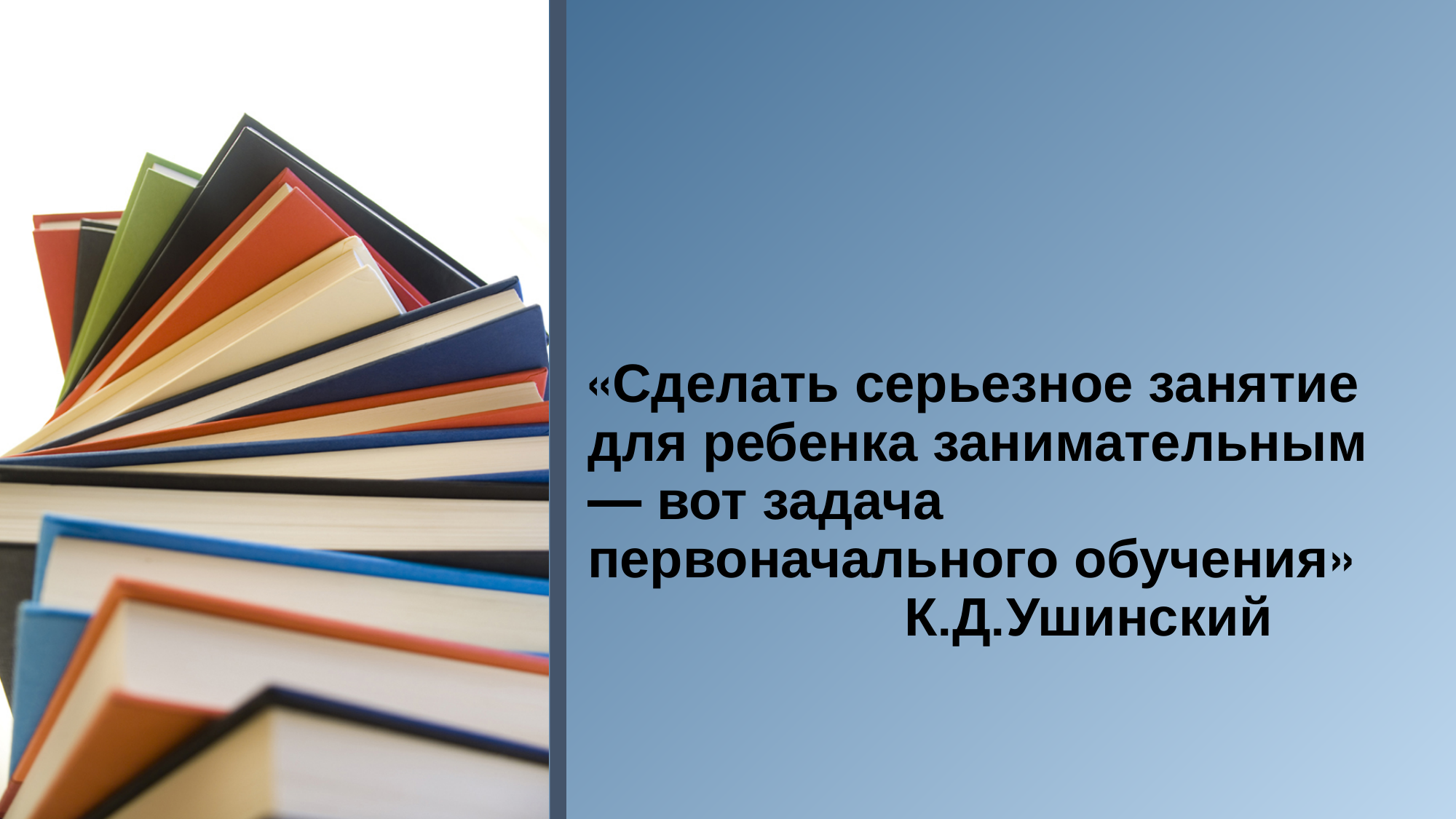

# «Сделать серьезное занятие для ребенка занимательным — вот задача первоначального обучения» К.Д.Ушинский